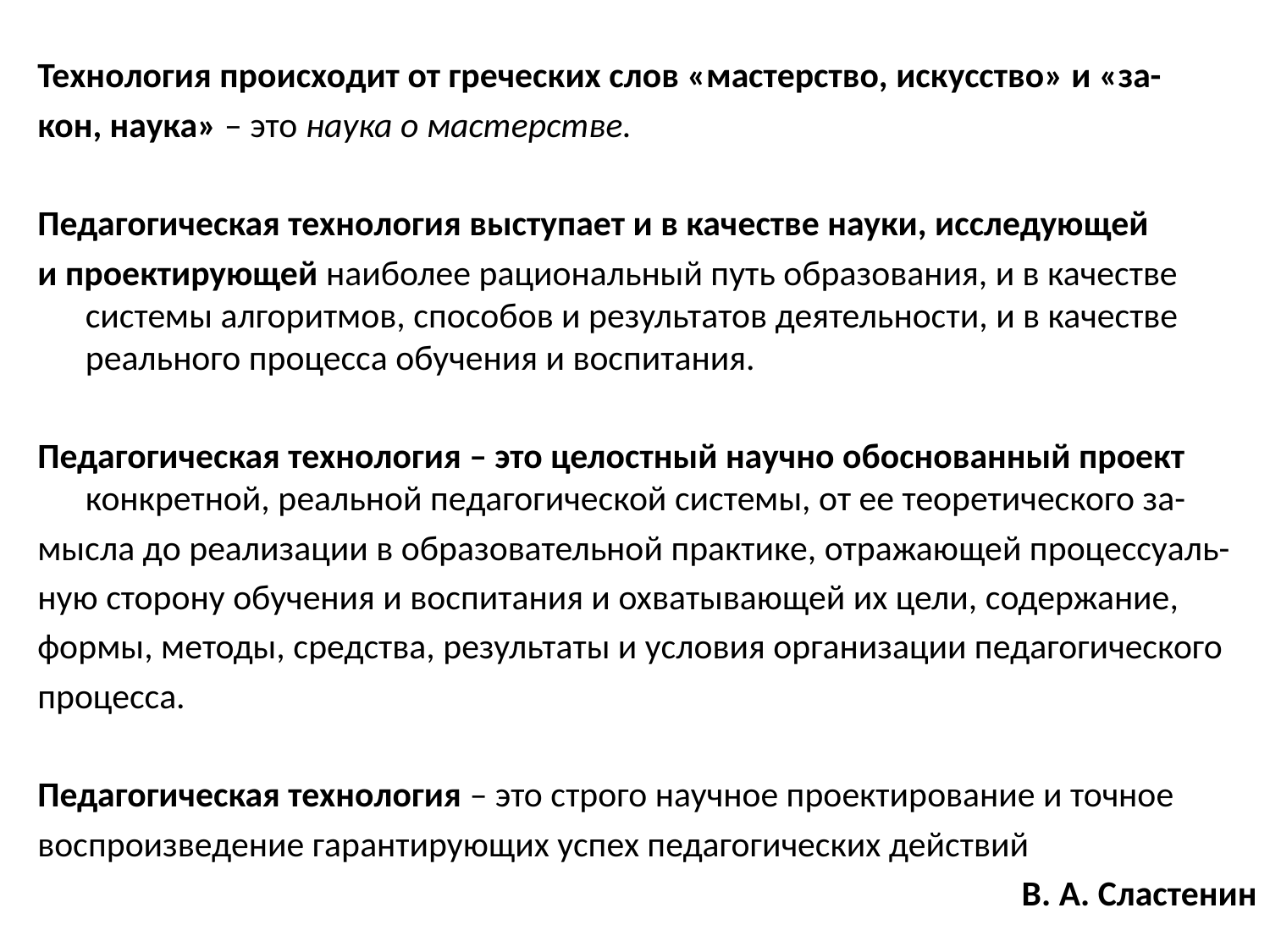

Технология происходит от греческих слов «мастерство, искусство» и «за-
кон, наука» – это наука о мастерстве.

Педагогическая технология выступает и в качестве науки, исследующей
и проектирующей наиболее рациональный путь образования, и в качестве системы алгоритмов, способов и результатов деятельности, и в качестве реального процесса обучения и воспитания.

Педагогическая технология – это целостный научно обоснованный проект конкретной, реальной педагогической системы, от ее теоретического за-
мысла до реализации в образовательной практике, отражающей процессуаль-
ную сторону обучения и воспитания и охватывающей их цели, содержание,
формы, методы, средства, результаты и условия организации педагогического
процесса.

Педагогическая технология – это строго научное проектирование и точное
воспроизведение гарантирующих успех педагогических действий
В. А. Сластенин